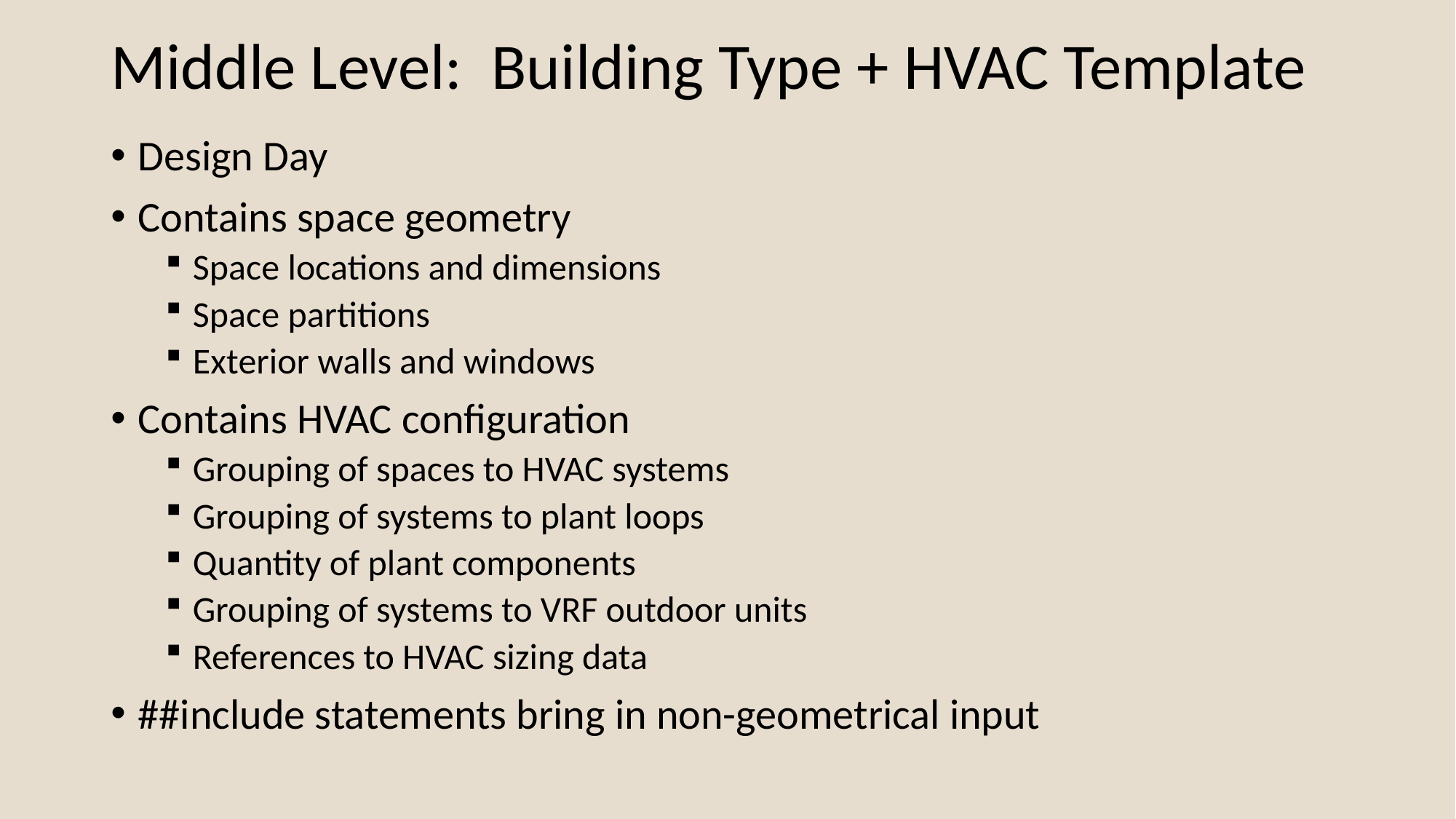

# Middle Level:  Building Type + HVAC Template
Design Day
Contains space geometry
Space locations and dimensions
Space partitions
Exterior walls and windows
Contains HVAC configuration
Grouping of spaces to HVAC systems
Grouping of systems to plant loops
Quantity of plant components
Grouping of systems to VRF outdoor units
References to HVAC sizing data
##include statements bring in non-geometrical input